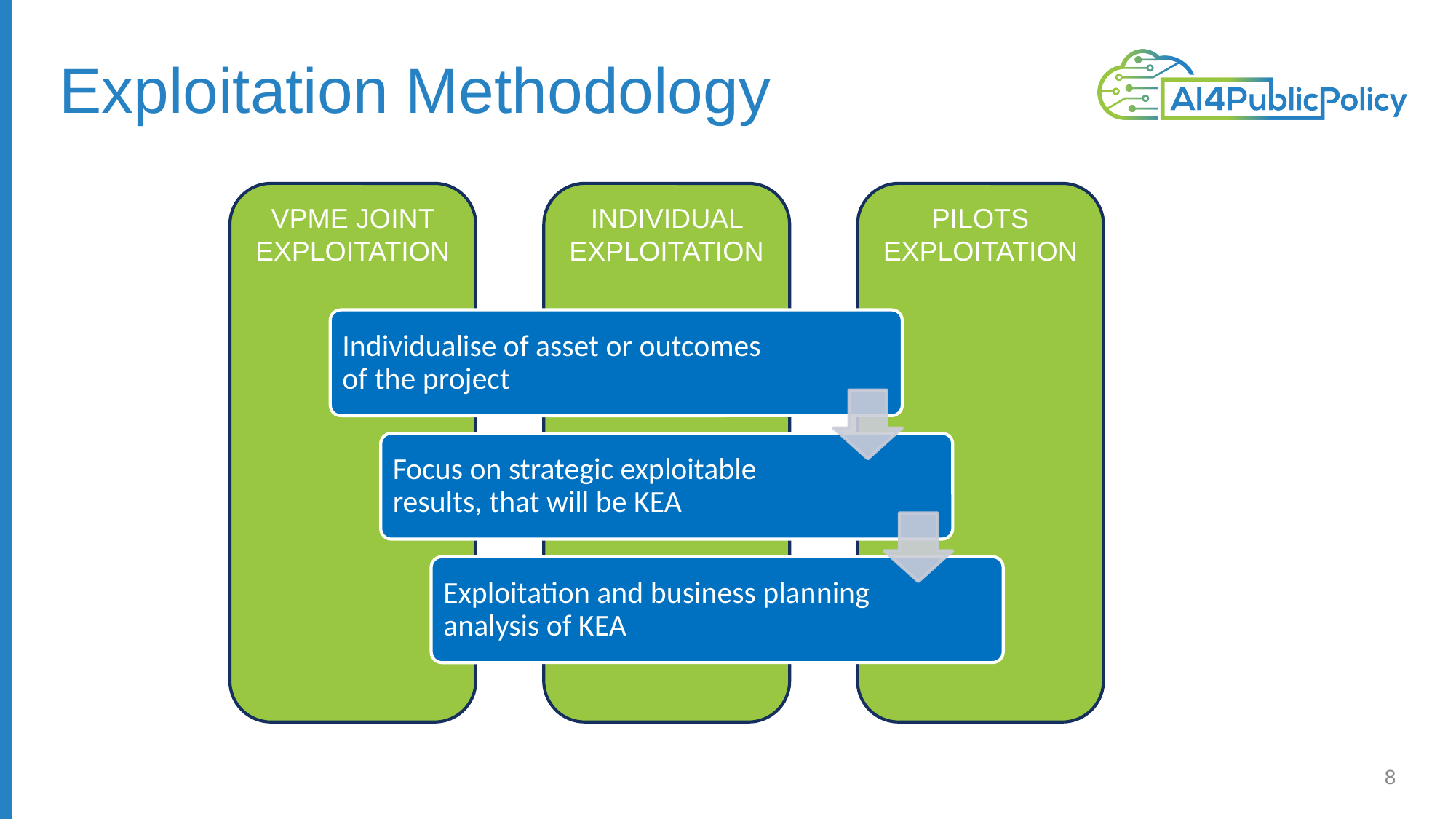

# Exploitation Methodology
PILOTS EXPLOITATION
INDIVIDUAL EXPLOITATION
VPME JOINT EXPLOITATION

Individualise of asset or outcomes of the project

Focus on strategic exploitable results, that will be KEA

Exploitation and business planning analysis of KEA
8